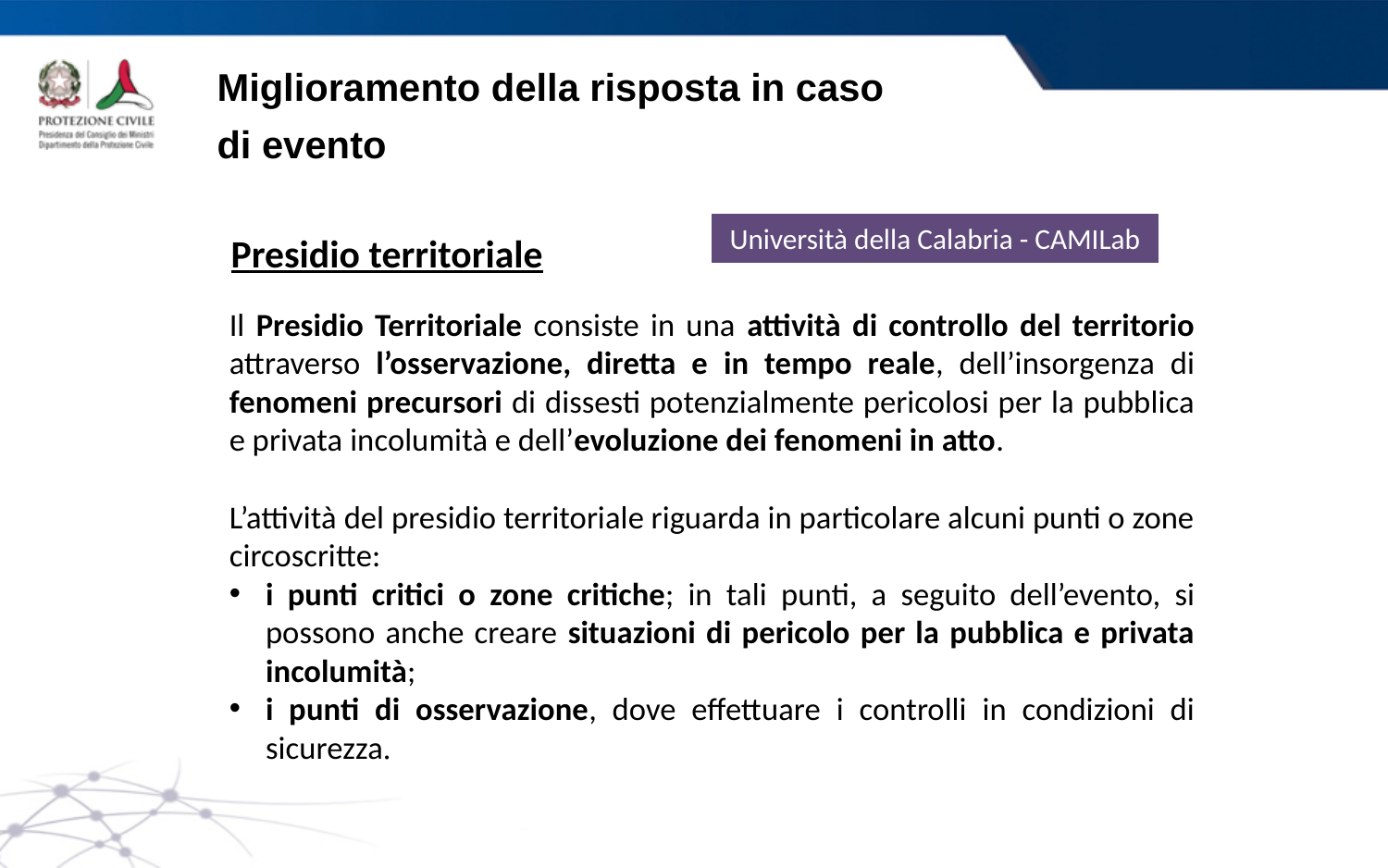

# Miglioramento della risposta in caso di evento
Università della Calabria - CAMILab
Presidio territoriale
Il Presidio Territoriale consiste in una attività di controllo del territorio attraverso l’osservazione, diretta e in tempo reale, dell’insorgenza di fenomeni precursori di dissesti potenzialmente pericolosi per la pubblica e privata incolumità e dell’evoluzione dei fenomeni in atto.

L’attività del presidio territoriale riguarda in particolare alcuni punti o zone circoscritte:
i punti critici o zone critiche; in tali punti, a seguito dell’evento, si possono anche creare situazioni di pericolo per la pubblica e privata incolumità;
i punti di osservazione, dove effettuare i controlli in condizioni di sicurezza.